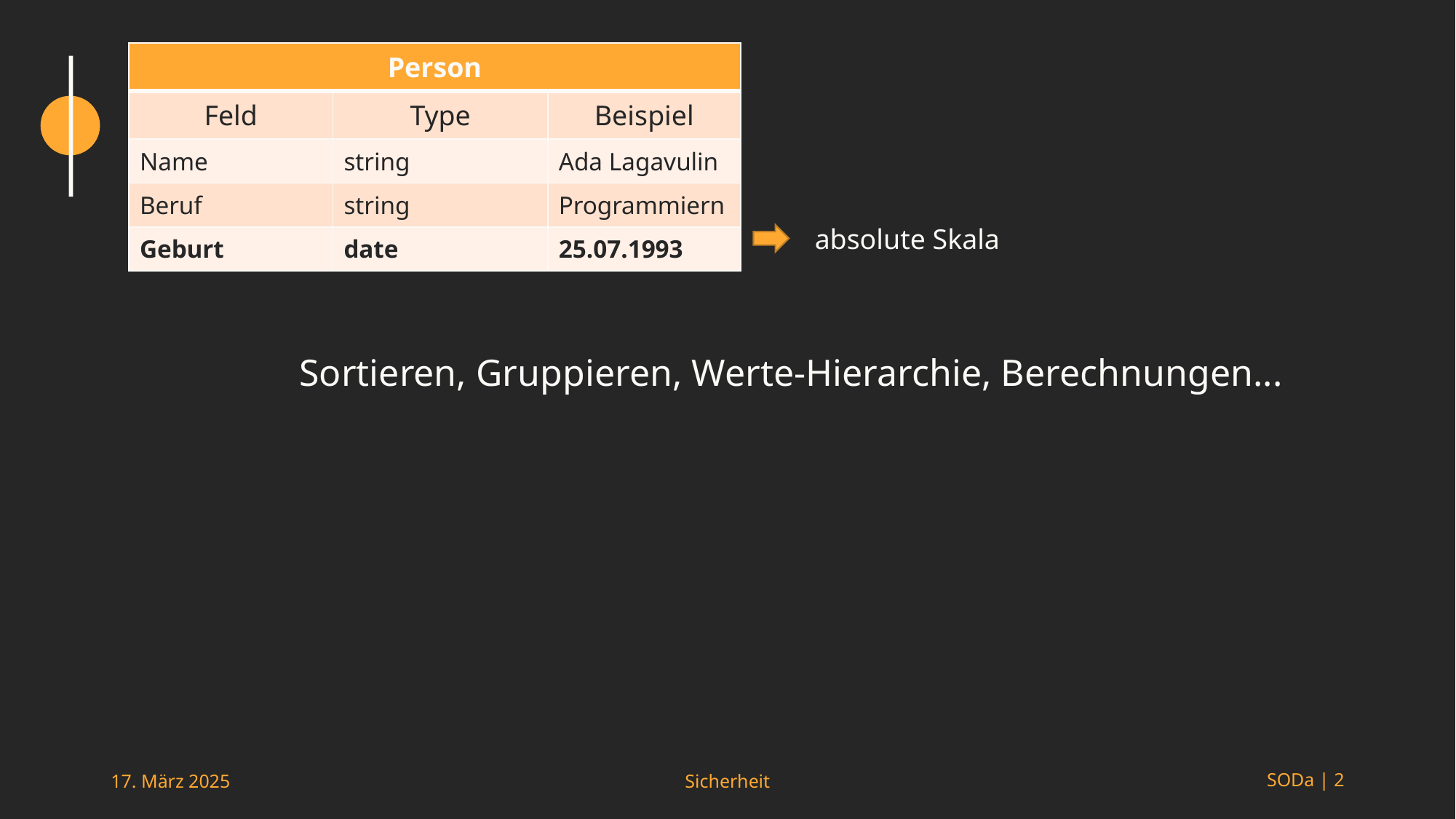

| Person |  |  |
| --- | --- | --- |
| Feld | Type | Beispiel |
| Name | string | Ada Lagavulin |
| Beruf | string | Programmiern |
| Geburt | date | 25.07.1993 |
absolute Skala

Sortieren, Gruppieren, Werte-Hierarchie, Berechnungen...
17. März 2025
Sicherheit
SODa | 2